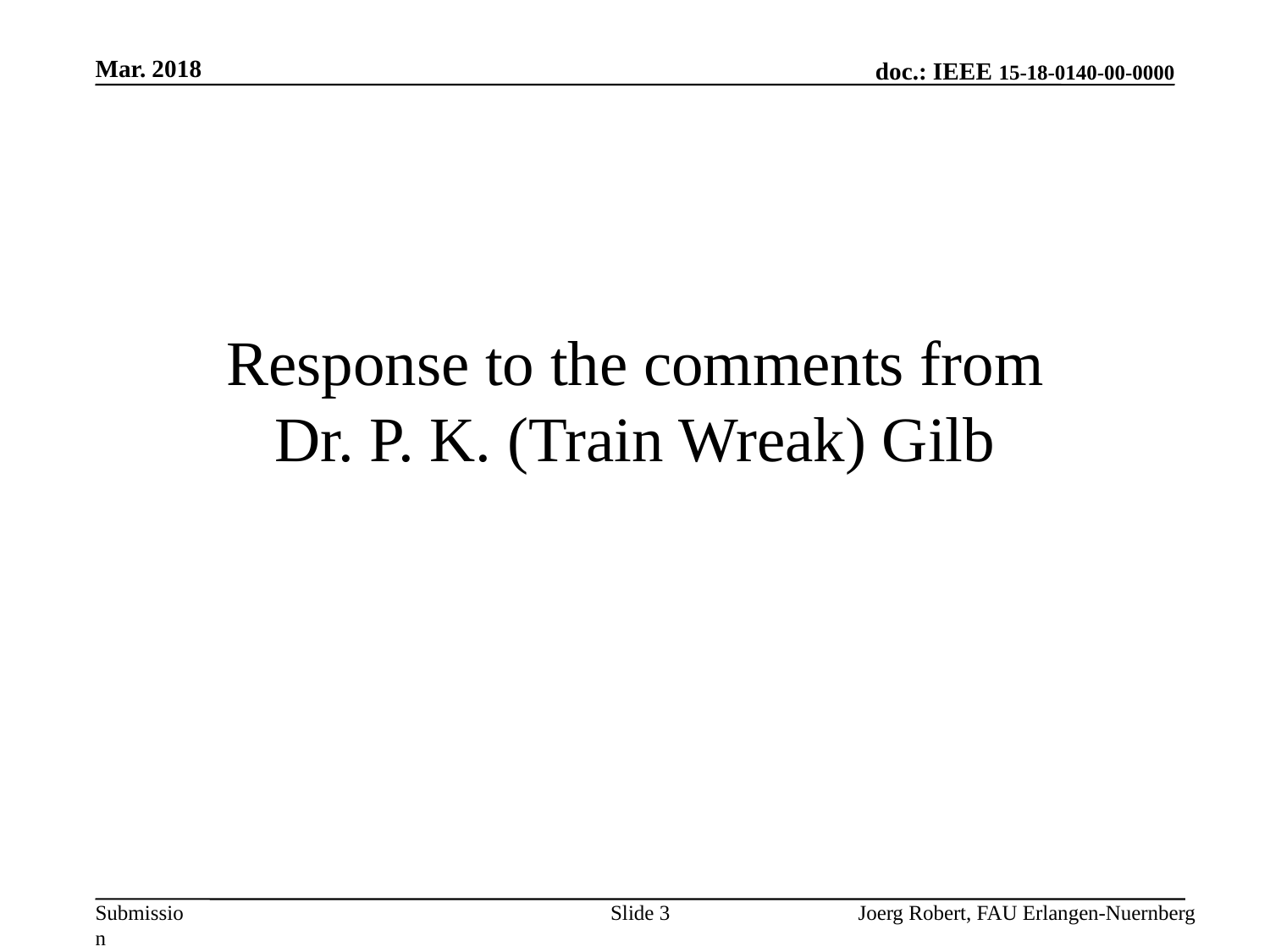

Mar. 2018
# Response to the comments from Dr. P. K. (Train Wreak) Gilb
Slide 3
Joerg Robert, FAU Erlangen-Nuernberg